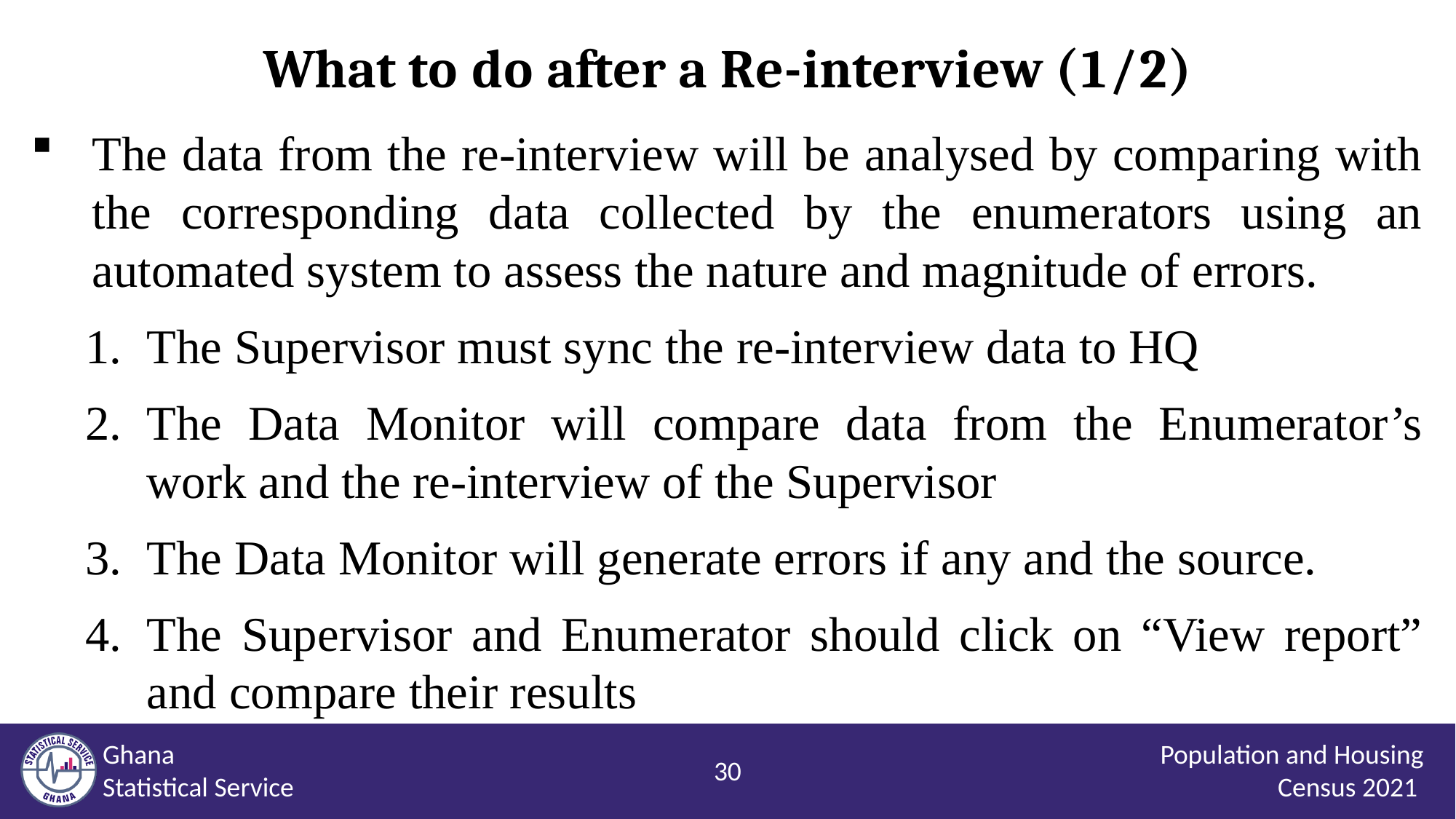

# What to do after a Re-interview (1/2)
The data from the re-interview will be analysed by comparing with the corresponding data collected by the enumerators using an automated system to assess the nature and magnitude of errors.
The Supervisor must sync the re-interview data to HQ
The Data Monitor will compare data from the Enumerator’s work and the re-interview of the Supervisor
The Data Monitor will generate errors if any and the source.
The Supervisor and Enumerator should click on “View report” and compare their results

30